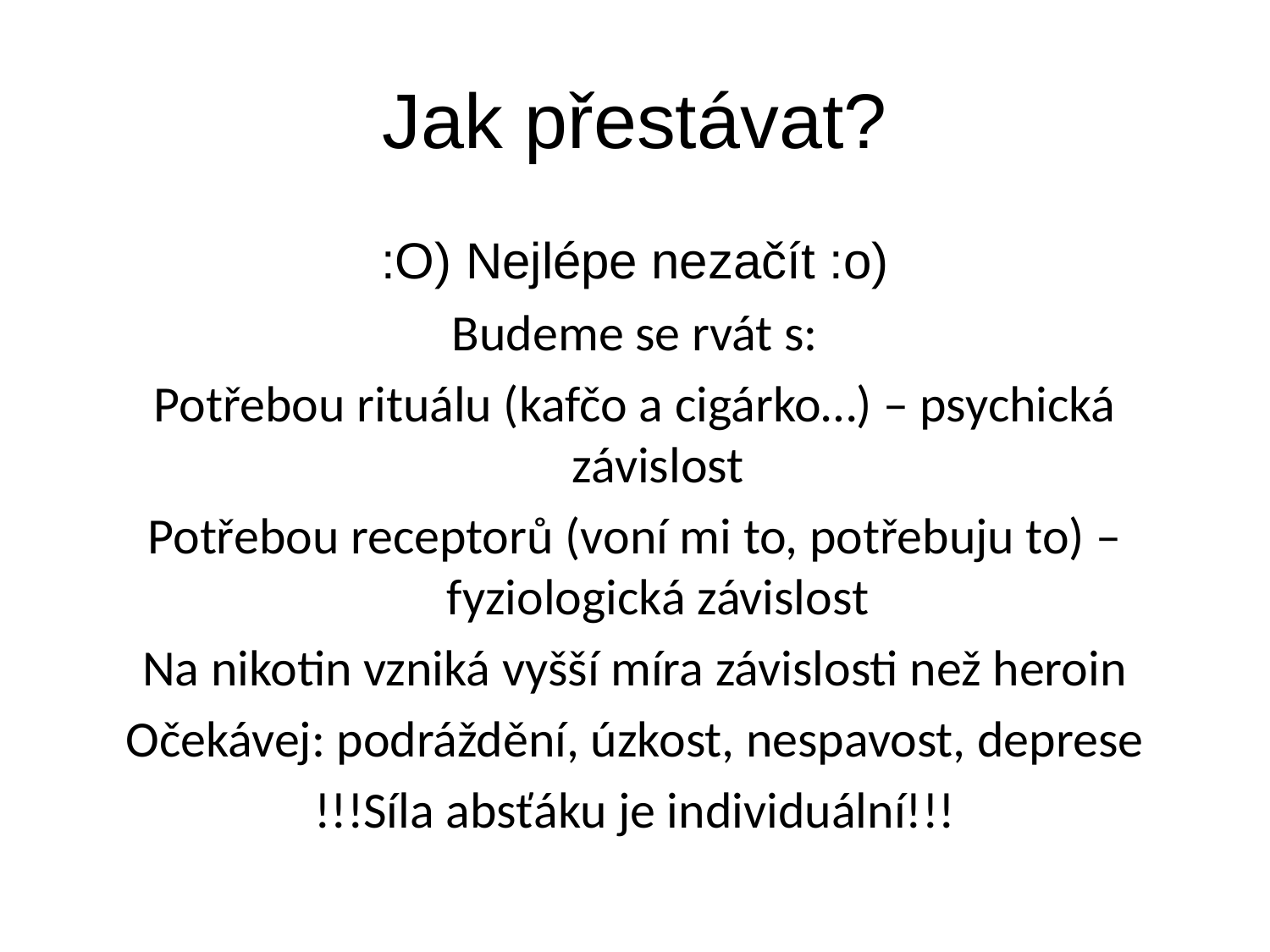

# Jak přestávat?
:O) Nejlépe nezačít :o)
Budeme se rvát s:
Potřebou rituálu (kafčo a cigárko…) – psychická závislost
Potřebou receptorů (voní mi to, potřebuju to) – fyziologická závislost
Na nikotin vzniká vyšší míra závislosti než heroin
Očekávej: podráždění, úzkost, nespavost, deprese
!!!Síla absťáku je individuální!!!